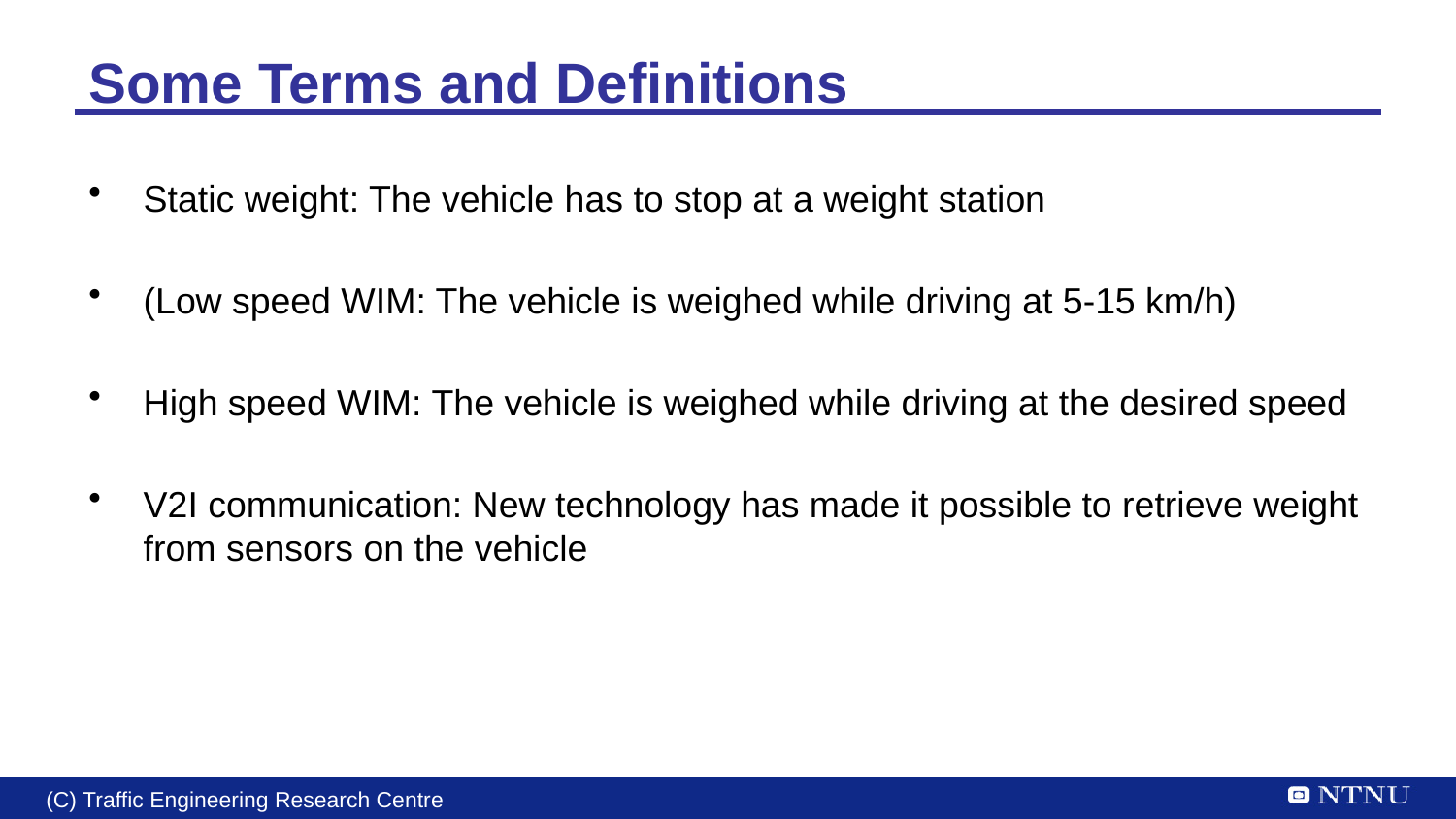

# Some Terms and Definitions

Static weight: The vehicle has to stop at a weight station

(Low speed WIM: The vehicle is weighed while driving at 5-15 km/h)

High speed WIM: The vehicle is weighed while driving at the desired speed

V2I communication: New technology has made it possible to retrieve weight from sensors on the vehicle